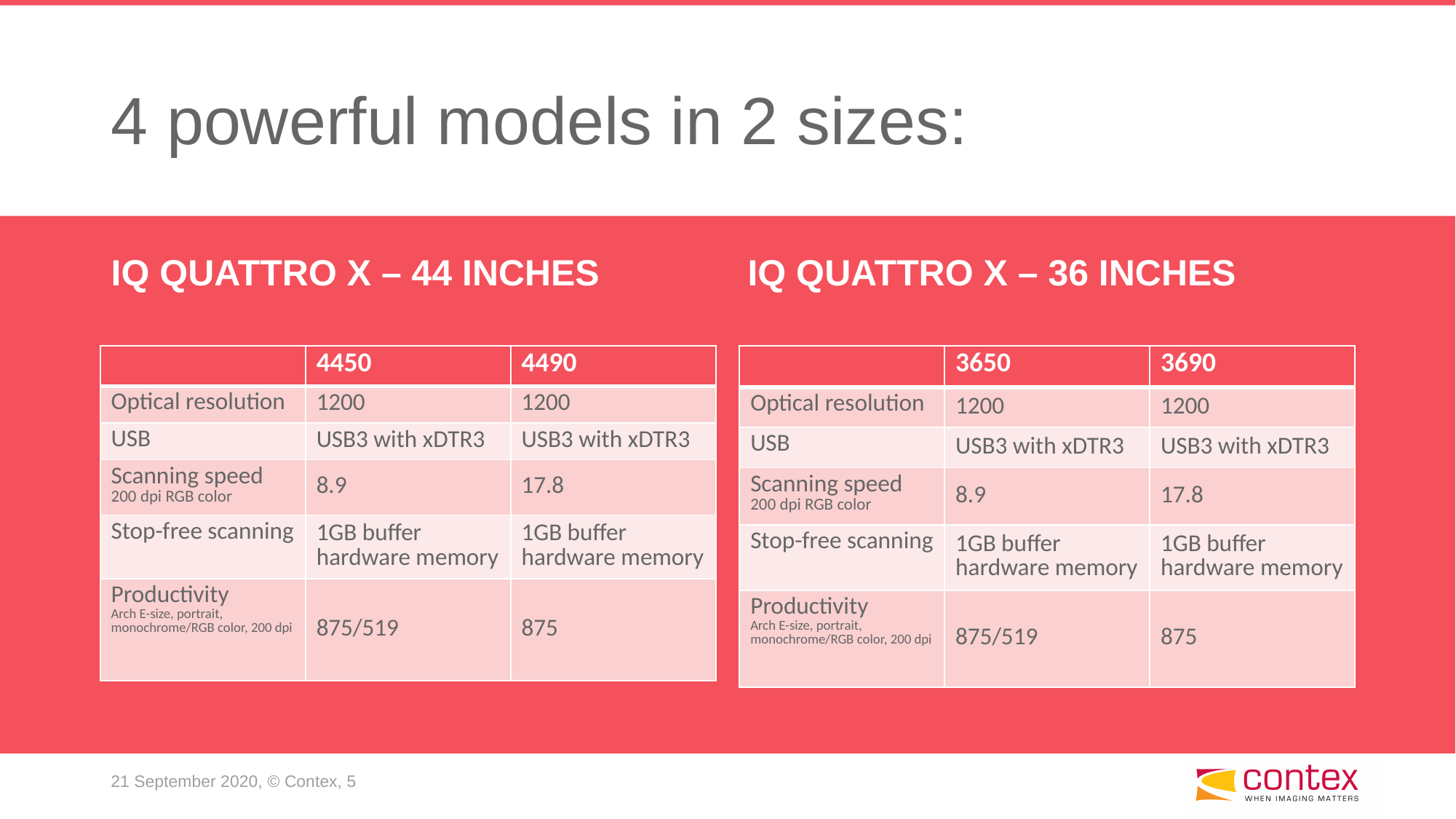

# 4 powerful models in 2 sizes:
IQ QUATTRO X – 44 INCHES
IQ QUATTRO X – 36 INCHES
|  | 4450 | 4490 |
| --- | --- | --- |
| Optical resolution | 1200 | 1200 |
| USB | USB3 with xDTR3 | USB3 with xDTR3 |
| Scanning speed 200 dpi RGB color | 8.9 | 17.8 |
| Stop-free scanning | 1GB buffer hardware memory | 1GB buffer hardware memory |
| Productivity Arch E-size, portrait, monochrome/RGB color, 200 dpi | 875/519 | 875 |
|  | 3650 | 3690 |
| --- | --- | --- |
| Optical resolution | 1200 | 1200 |
| USB | USB3 with xDTR3 | USB3 with xDTR3 |
| Scanning speed 200 dpi RGB color | 8.9 | 17.8 |
| Stop-free scanning | 1GB buffer hardware memory | 1GB buffer hardware memory |
| Productivity Arch E-size, portrait, monochrome/RGB color, 200 dpi | 875/519 | 875 |
21 September 2020, © Contex, 5